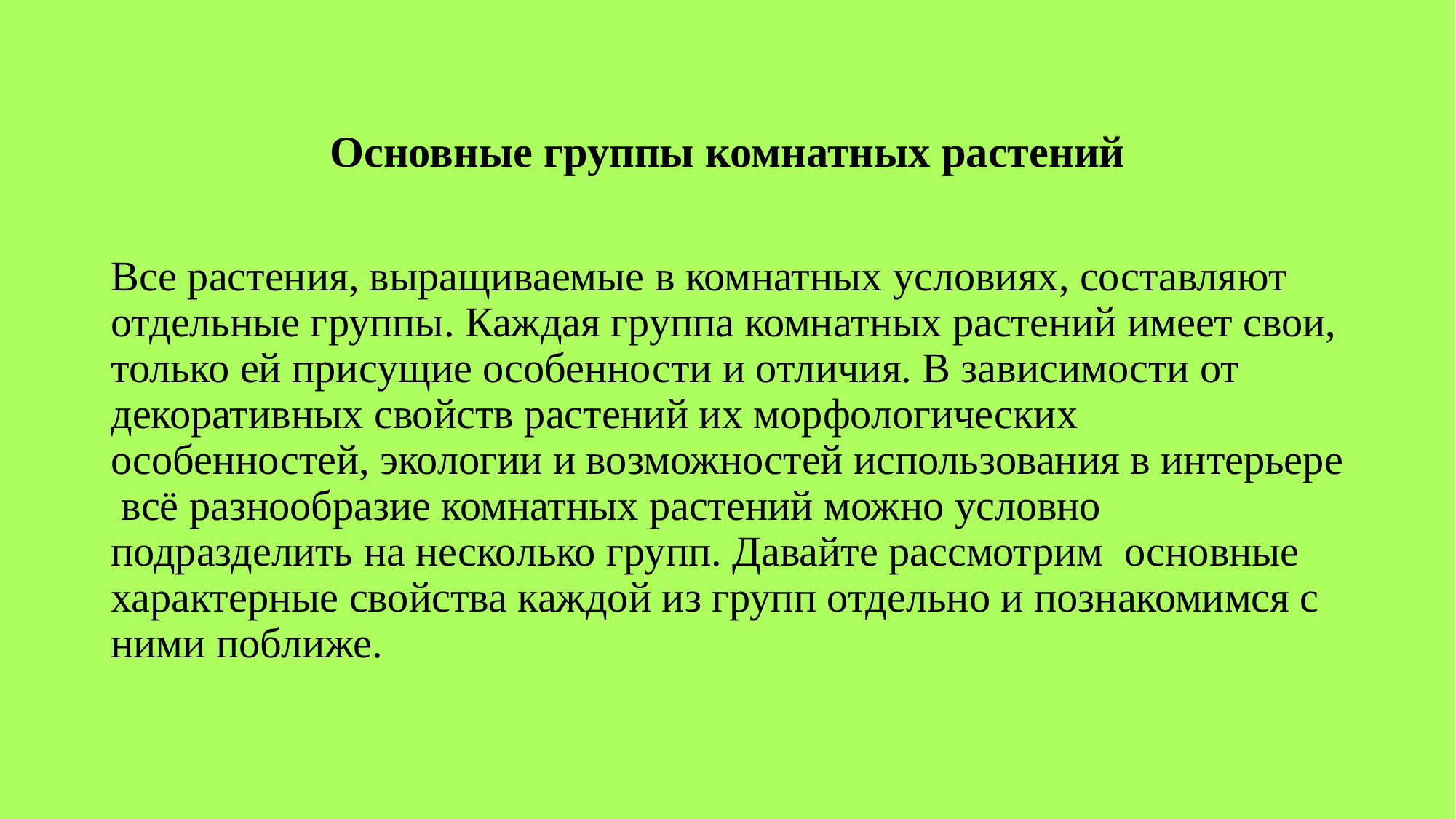

# Основные группы комнатных растений
Все растения, выращиваемые в комнатных условиях, составляют отдельные группы. Каждая группа комнатных растений имеет свои, только ей присущие особенности и отличия. В зависимости от декоративных свойств растений их морфологических особенностей, экологии и возможностей использования в интерьере  всё разнообразие комнатных растений можно условно подразделить на несколько групп. Давайте рассмотрим  основные характерные свойства каждой из групп отдельно и познакомимся с ними поближе.